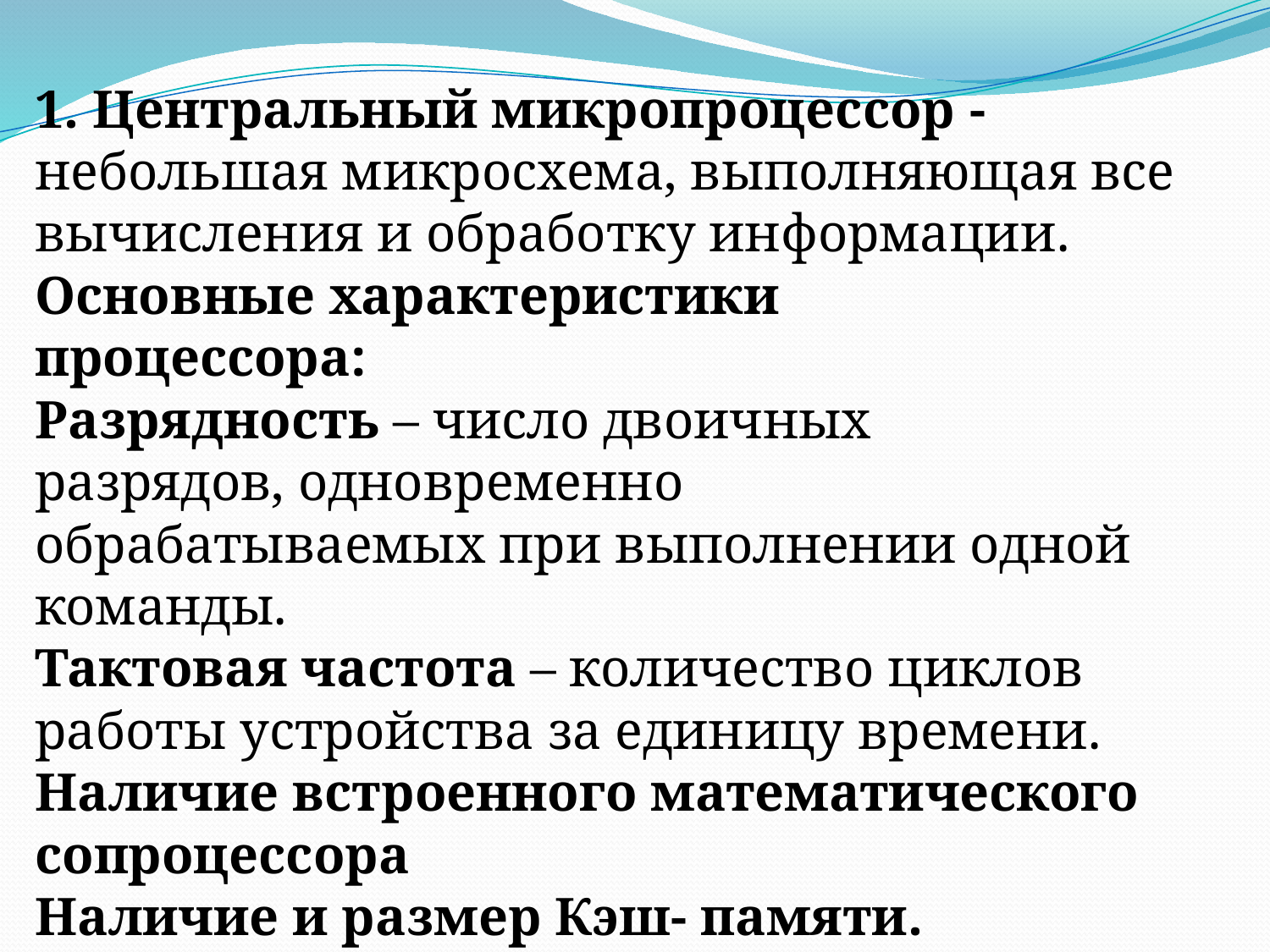

1. Центральный микропроцессор -небольшая микросхема, выполняющая все вычисления и обработку информации.
Основные характеристики
процессора:
Разрядность – число двоичных
разрядов, одновременно
обрабатываемых при выполнении одной команды.
Тактовая частота – количество циклов работы устройства за единицу времени. Наличие встроенного математического сопроцессора
Наличие и размер Кэш- памяти.